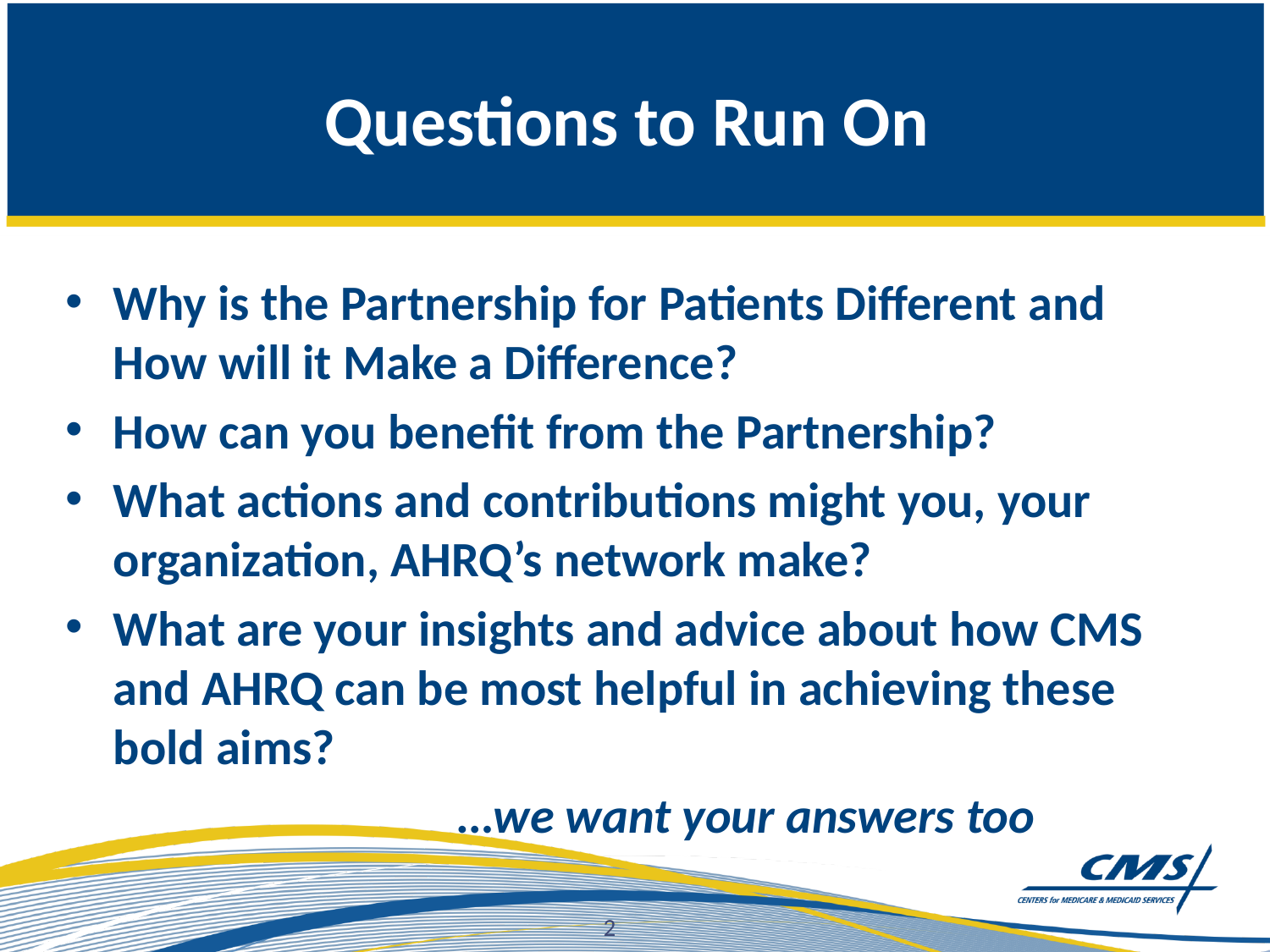

# Questions to Run On
Why is the Partnership for Patients Different and How will it Make a Difference?
How can you benefit from the Partnership?
What actions and contributions might you, your organization, AHRQ’s network make?
What are your insights and advice about how CMS and AHRQ can be most helpful in achieving these bold aims?
                                   …we want your answers too

2